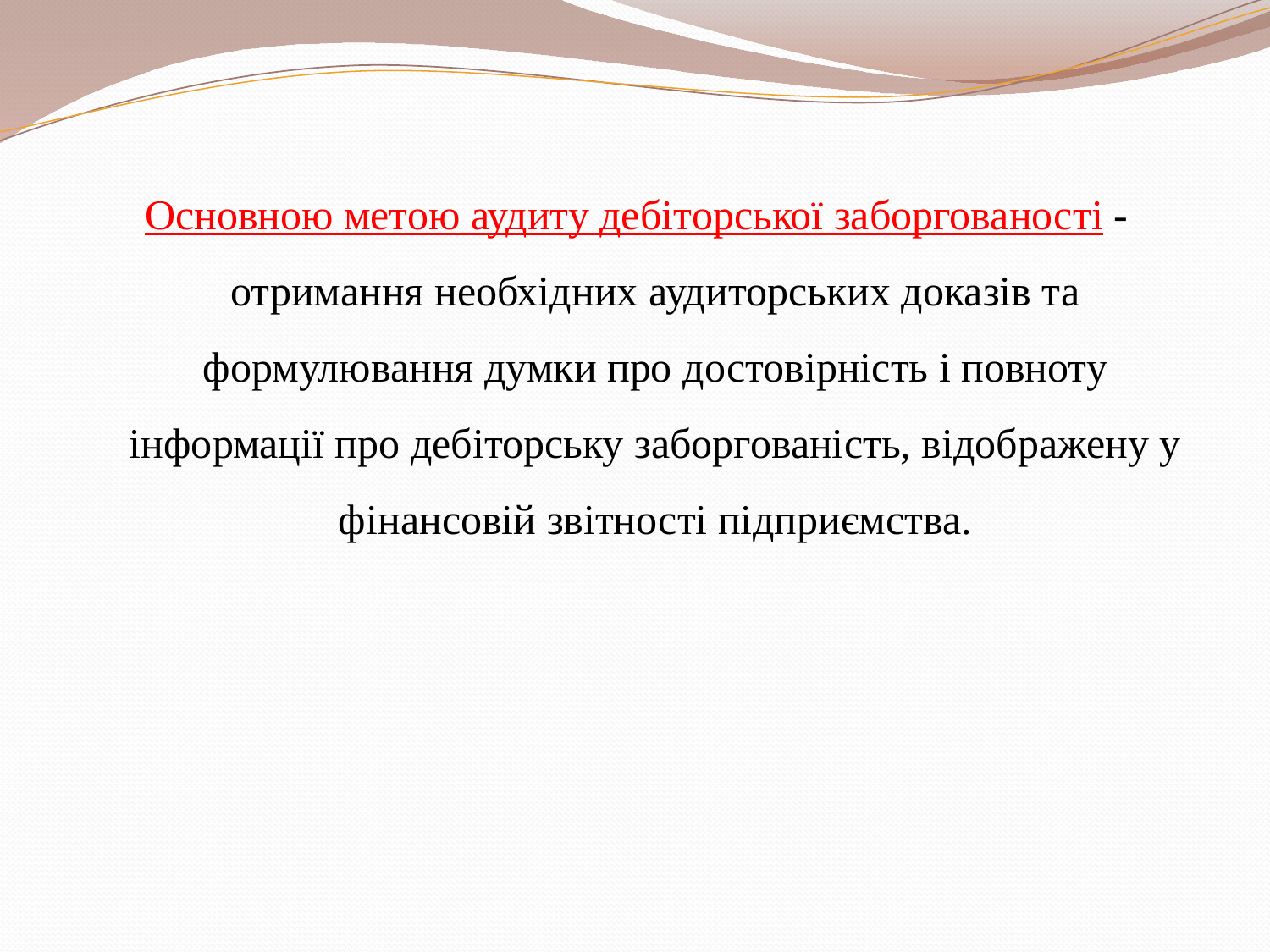

Основною метою аудиту дебіторської заборгованості - отримання необхід­них аудиторських доказів та формулювання думки про достовірність і повноту інформації про дебіторську заборгованість, відображену у фінансовій звітності підприємства.